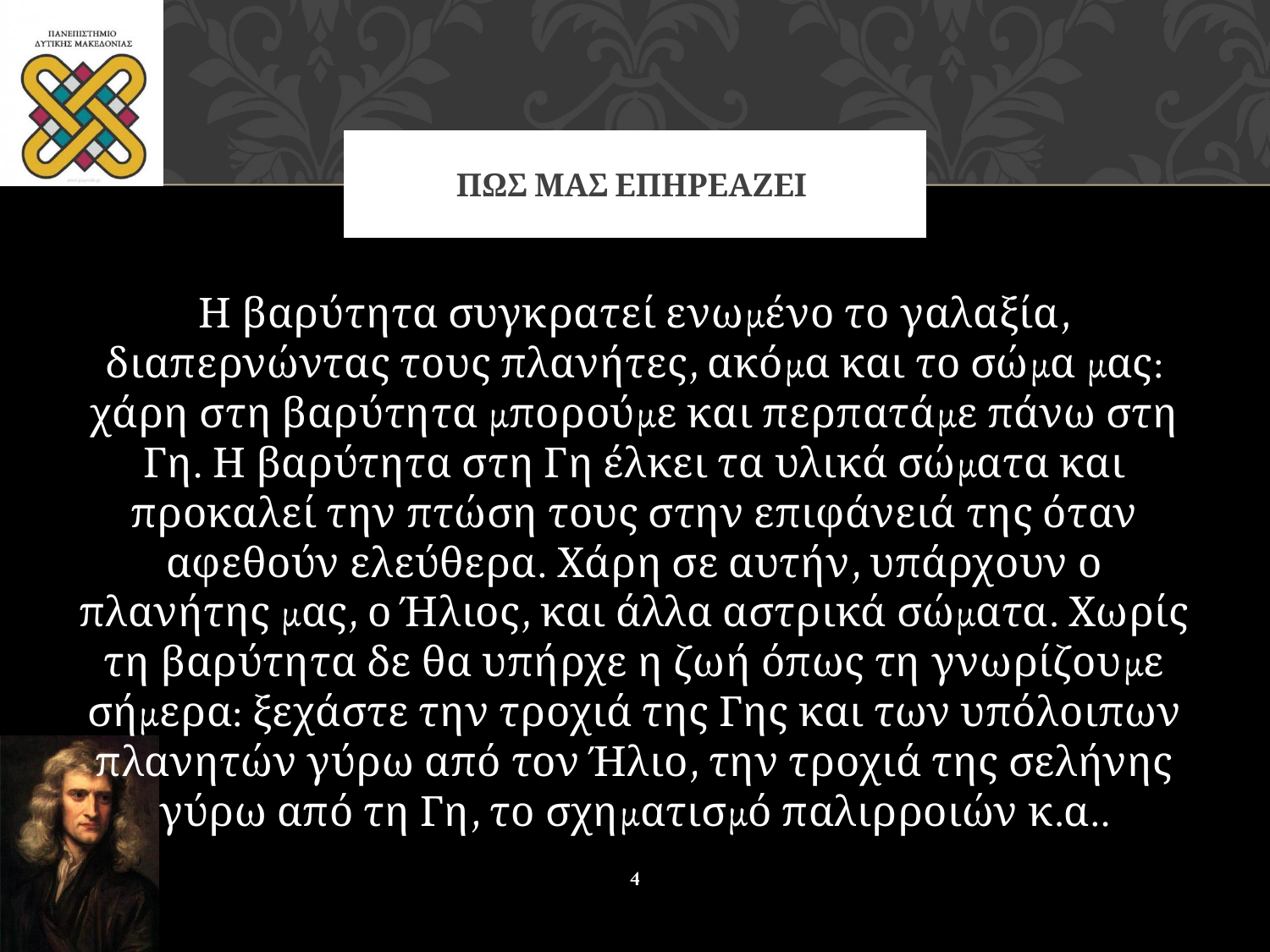

# ΠΩΣ ΜΑΣ ΕΠΗΡΕΑΖΕΙ
Η βαρύτητα συγκρατεί ενωμένο το γαλαξία, διαπερνώντας τους πλανήτες, ακόμα και το σώμα μας: χάρη στη βαρύτητα μπορούμε και περπατάμε πάνω στη Γη. Η βαρύτητα στη Γη έλκει τα υλικά σώματα και προκαλεί την πτώση τους στην επιφάνειά της όταν αφεθούν ελεύθερα. Χάρη σε αυτήν, υπάρχουν ο πλανήτης μας, ο Ήλιος, και άλλα αστρικά σώματα. Χωρίς τη βαρύτητα δε θα υπήρχε η ζωή όπως τη γνωρίζουμε σήμερα: ξεχάστε την τροχιά της Γης και των υπόλοιπων πλανητών γύρω από τον Ήλιο, την τροχιά της σελήνης γύρω από τη Γη, το σχηματισμό παλιρροιών κ.α..
4